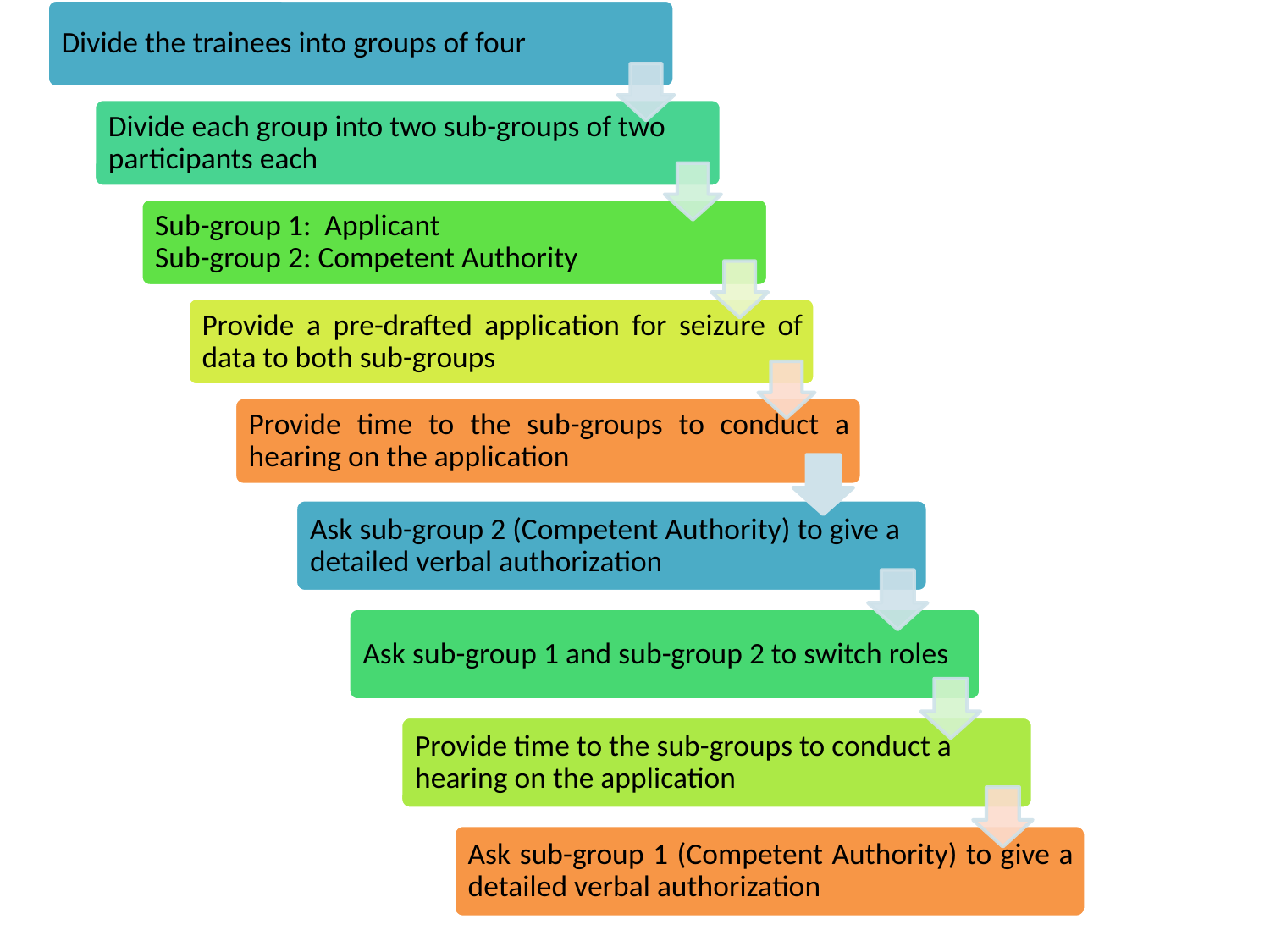

Divide the trainees into groups of four
Divide each group into two sub-groups of two participants each
Sub-group 1:  Applicant
Sub-group 2: Competent Authority
Provide a pre-drafted application for seizure of data to both sub-groups
Provide time to the sub-groups to conduct a hearing on the application

Ask sub-group 2 (Competent Authority) to give a detailed verbal authorization
Ask sub-group 1 and sub-group 2 to switch roles
Provide time to the sub-groups to conduct a hearing on the application
Ask sub-group 1 (Competent Authority) to give a detailed verbal authorization